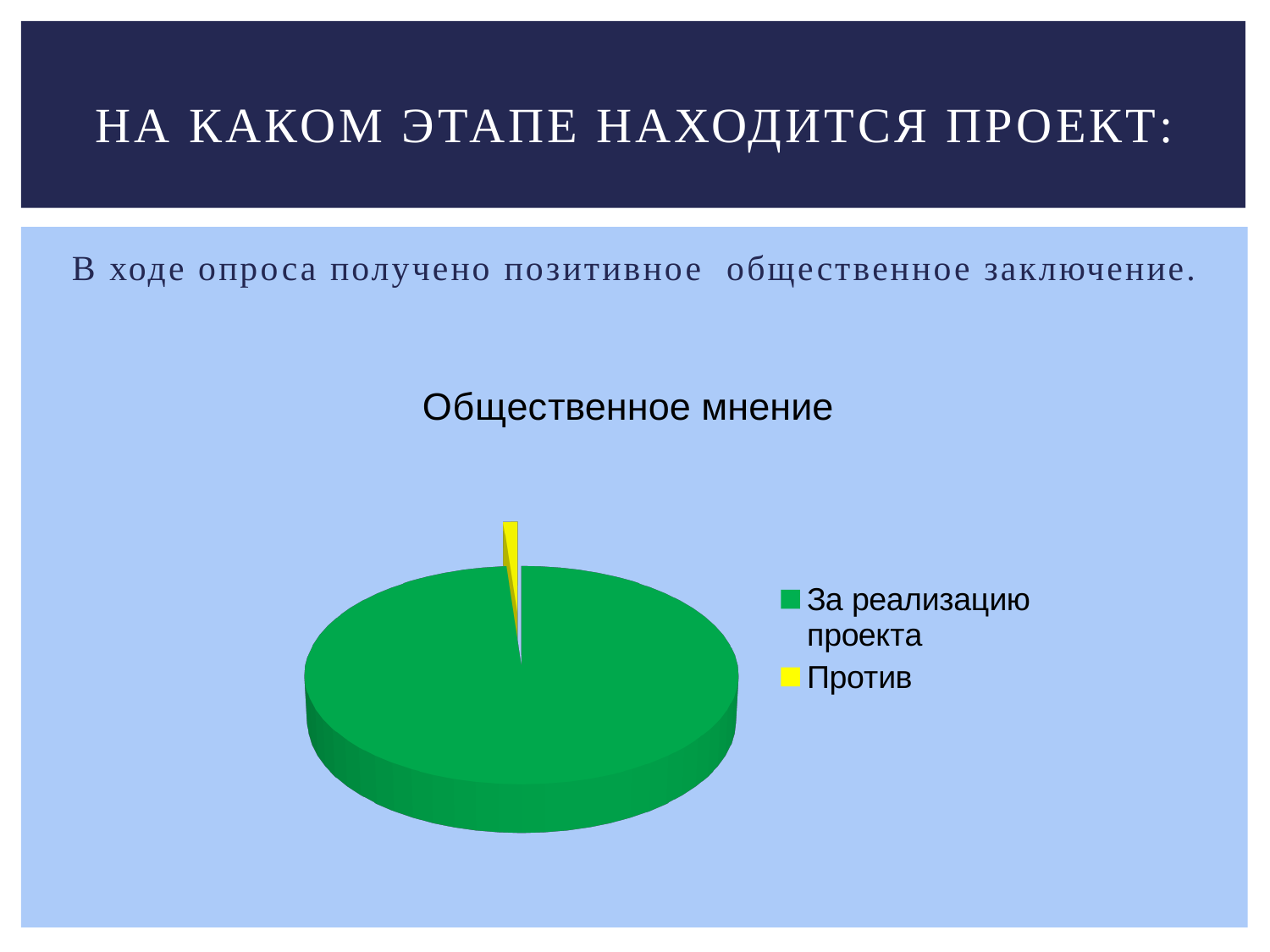

# На каком этапе находится проект:
В ходе опроса получено позитивное  общественное заключение.

[unsupported chart]